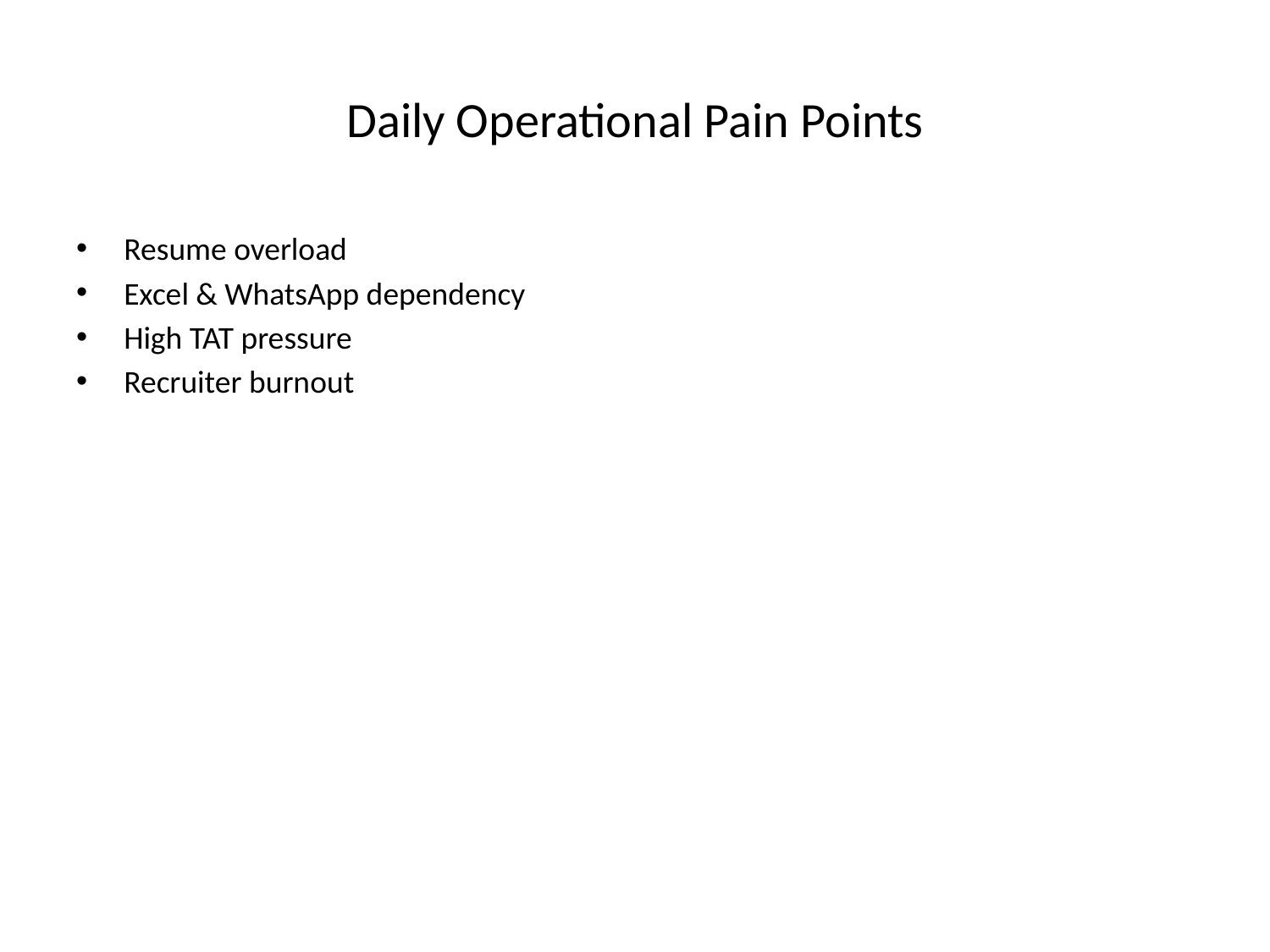

# Daily Operational Pain Points
Resume overload
Excel & WhatsApp dependency
High TAT pressure
Recruiter burnout